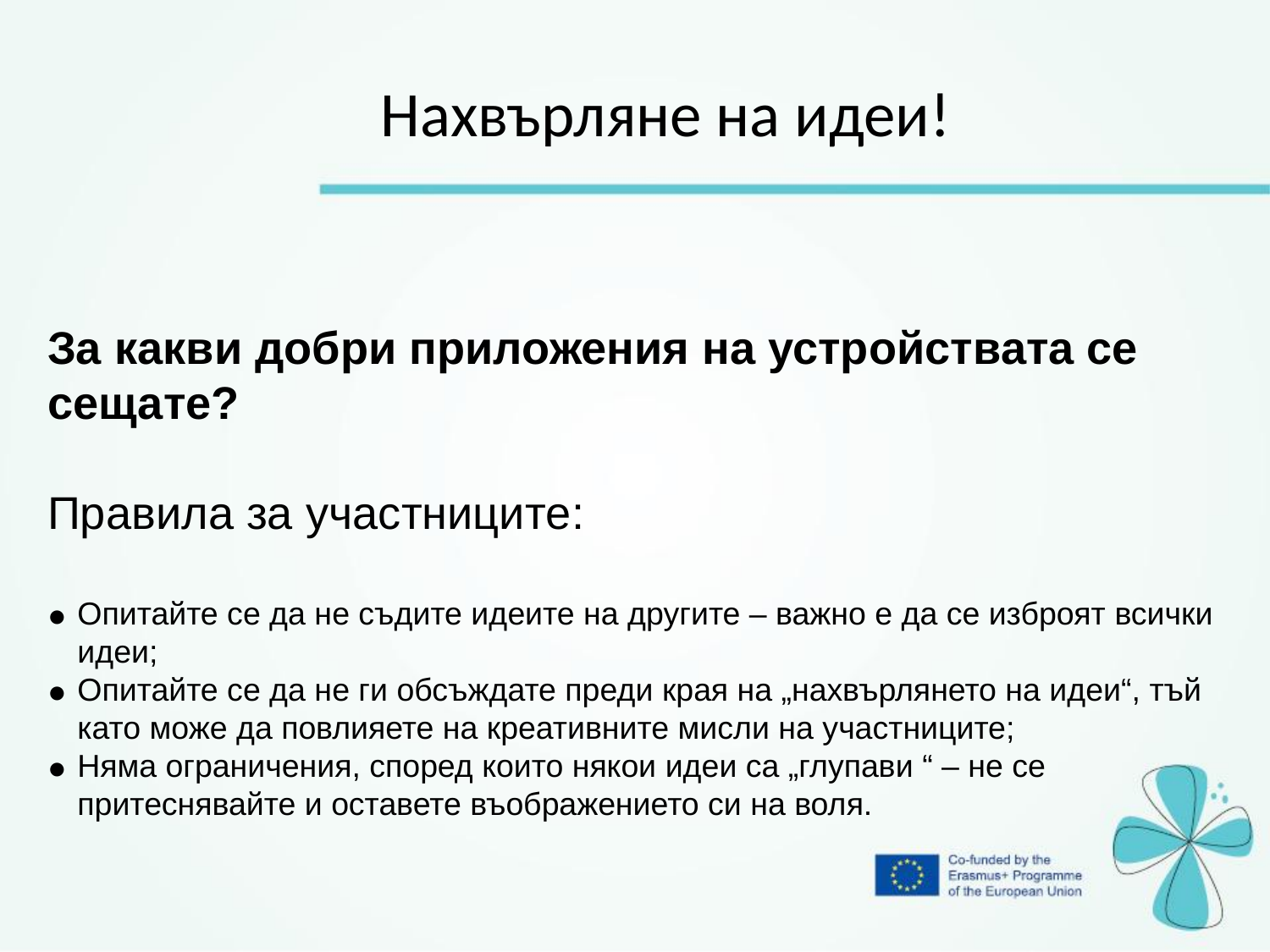

Нахвърляне на идеи!

За какви добри приложения на устройствата се сещате?

Правила за участниците:

Опитайте се да не съдите идеите на другите – важно е да се изброят всички идеи;
Опитайте се да не ги обсъждате преди края на „нахвърлянето на идеи“, тъй като може да повлияете на креативните мисли на участниците;
Няма ограничения, според които някои идеи са „глупави “ – не се притеснявайте и оставете въображението си на воля.